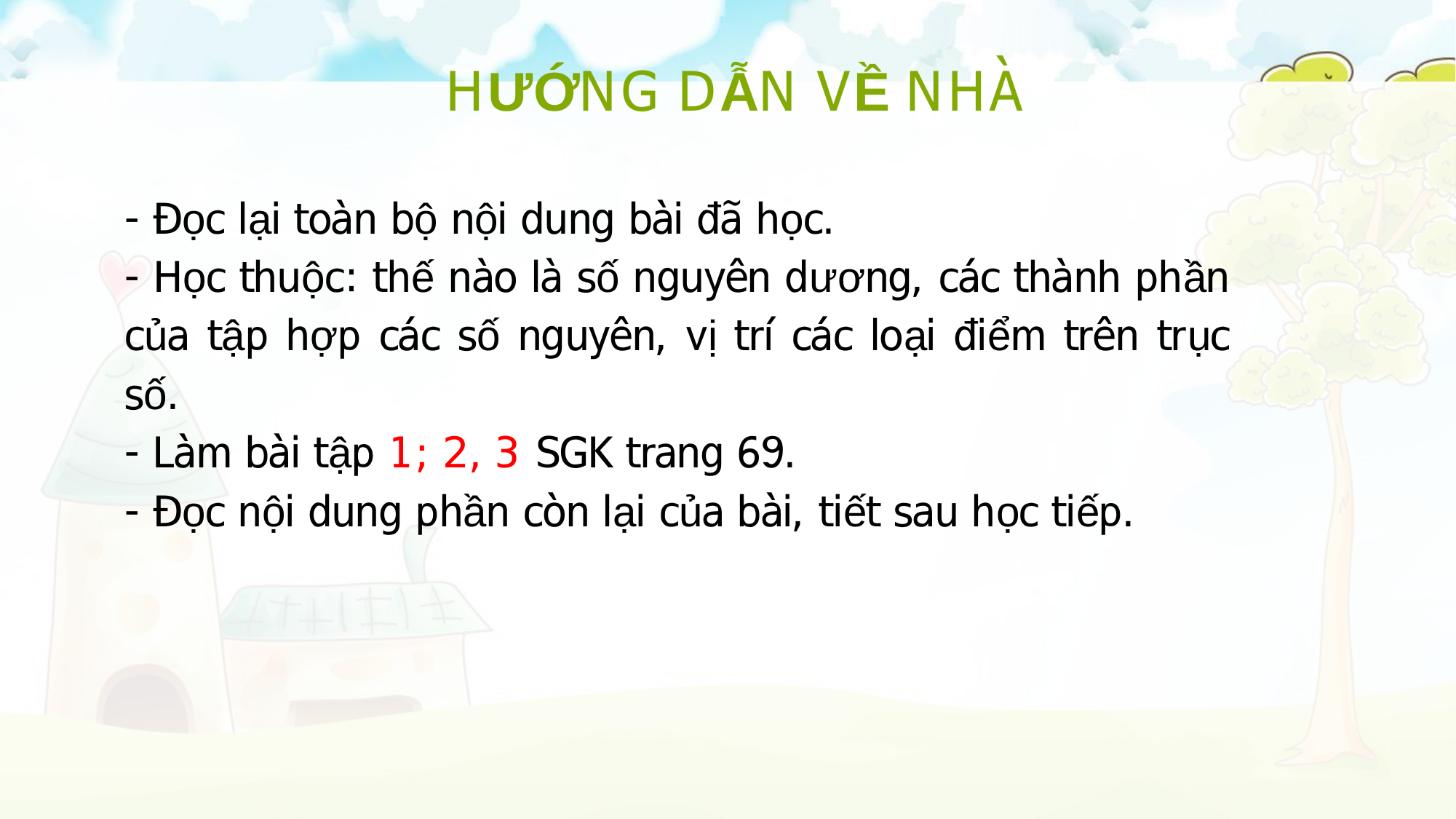

# HƯỚNG DẪN VỀ NHÀ
- Đọc lại toàn bộ nội dung bài đã học.
- Học thuộc: thế nào là số nguyên dương, các thành phần của tập hợp các số nguyên, vị trí các loại điểm trên trục số.
- Làm bài tập 1; 2, 3 SGK trang 69.
- Đọc nội dung phần còn lại của bài, tiết sau học tiếp.